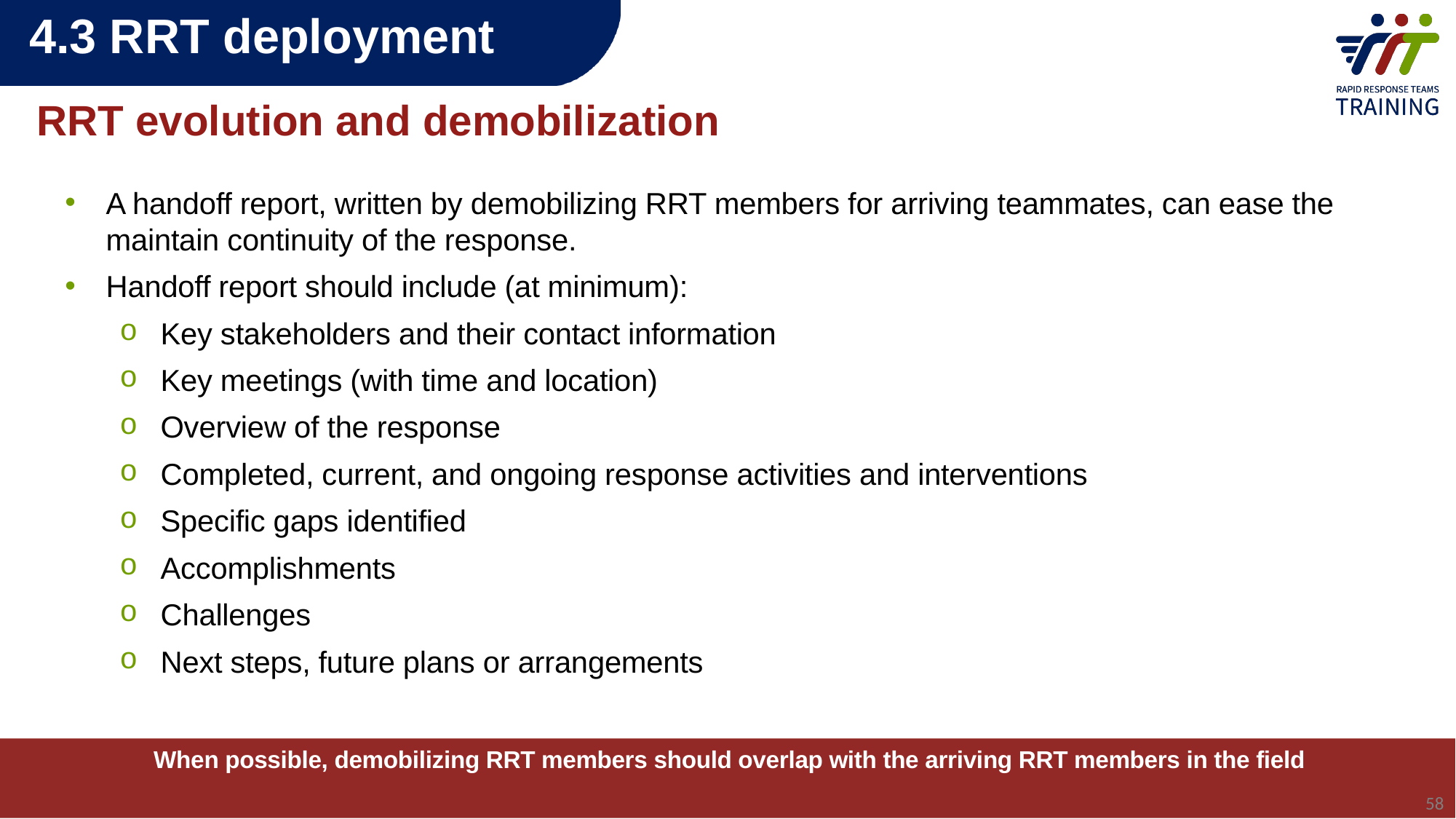

4.3 RRT deployment
RRT evolution and demobilization
A handoff report, written by demobilizing RRT members for arriving teammates, can ease the maintain continuity of the response.
Handoff report should include (at minimum):
Key stakeholders and their contact information
Key meetings (with time and location)
Overview of the response
Completed, current, and ongoing response activities and interventions
Specific gaps identified
Accomplishments
Challenges
Next steps, future plans or arrangements
When possible, demobilizing RRT members should overlap with the arriving RRT members in the field

58